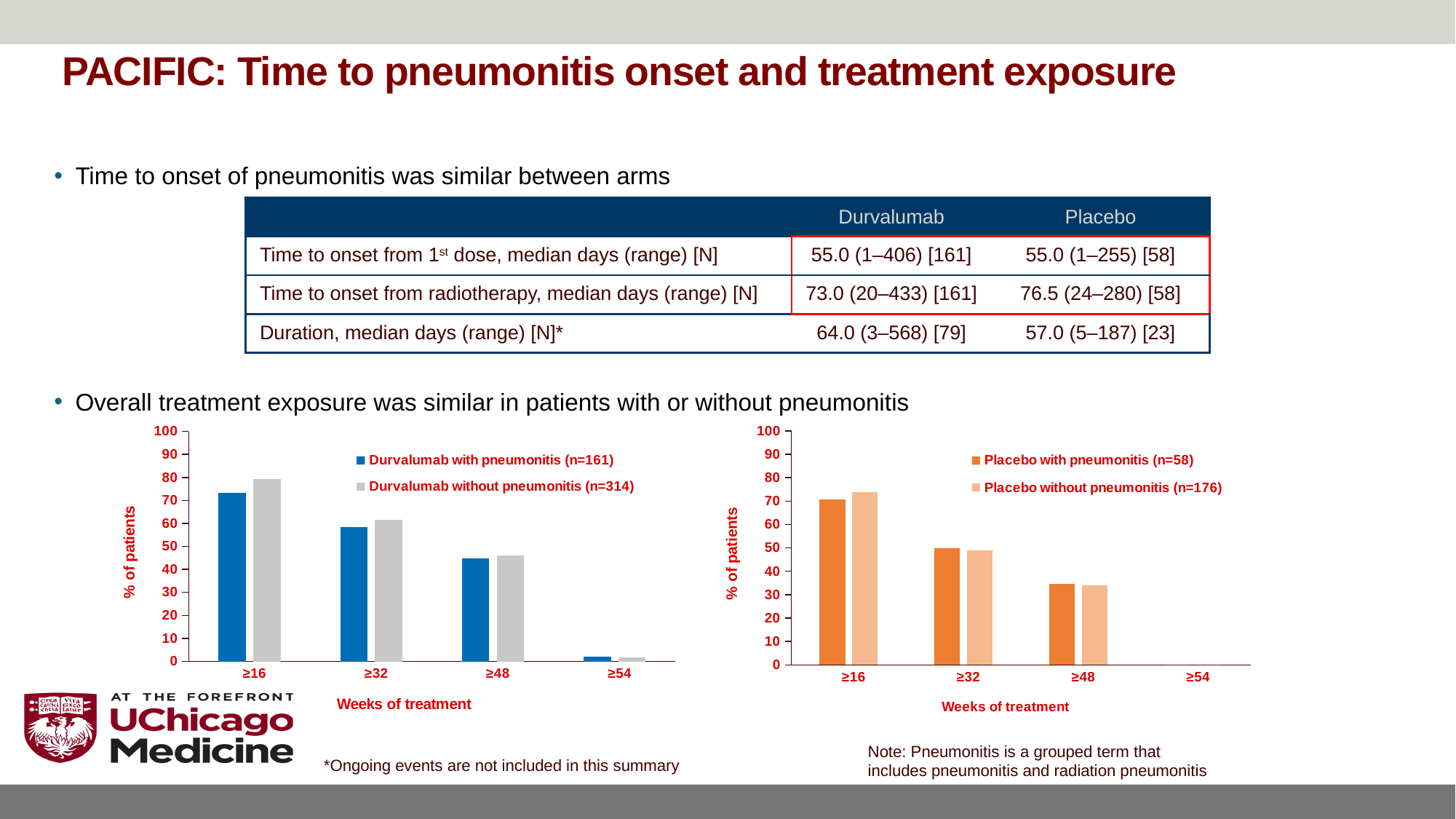

# PACIFIC: Time to pneumonitis onset and treatment exposure
Time to onset of pneumonitis was similar between arms
|  | Durvalumab | Placebo |
| --- | --- | --- |
| Time to onset from 1st dose, median days (range) [N] | 55.0 (1–406) [161] | 55.0 (1–255) [58] |
| Time to onset from radiotherapy, median days (range) [N] | 73.0 (20–433) [161] | 76.5 (24–280) [58] |
| Duration, median days (range) [N]\* | 64.0 (3–568) [79] | 57.0 (5–187) [23] |
Overall treatment exposure was similar in patients with or without pneumonitis

### Chart

| Category |  |  |
|---|---|---|
|    ≥16 | 70.7 | 73.9 |
|    ≥32 | 50.0 | 48.9 |
|    ≥48 | 34.5 | 34.1 |
|    ≥54 | 0.0 | 0.0 |

### Chart

| Category |  |  |
|---|---|---|
|    ≥16 | 73.3 | 79.3 |
|    ≥32 | 58.4 | 61.5 |
|    ≥48 | 44.7 | 46.2 |
|    ≥54 | 1.9 | 1.6 |
Note: Pneumonitis is a grouped term that
includes pneumonitis and radiation pneumonitis
*Ongoing events are not included in this summary